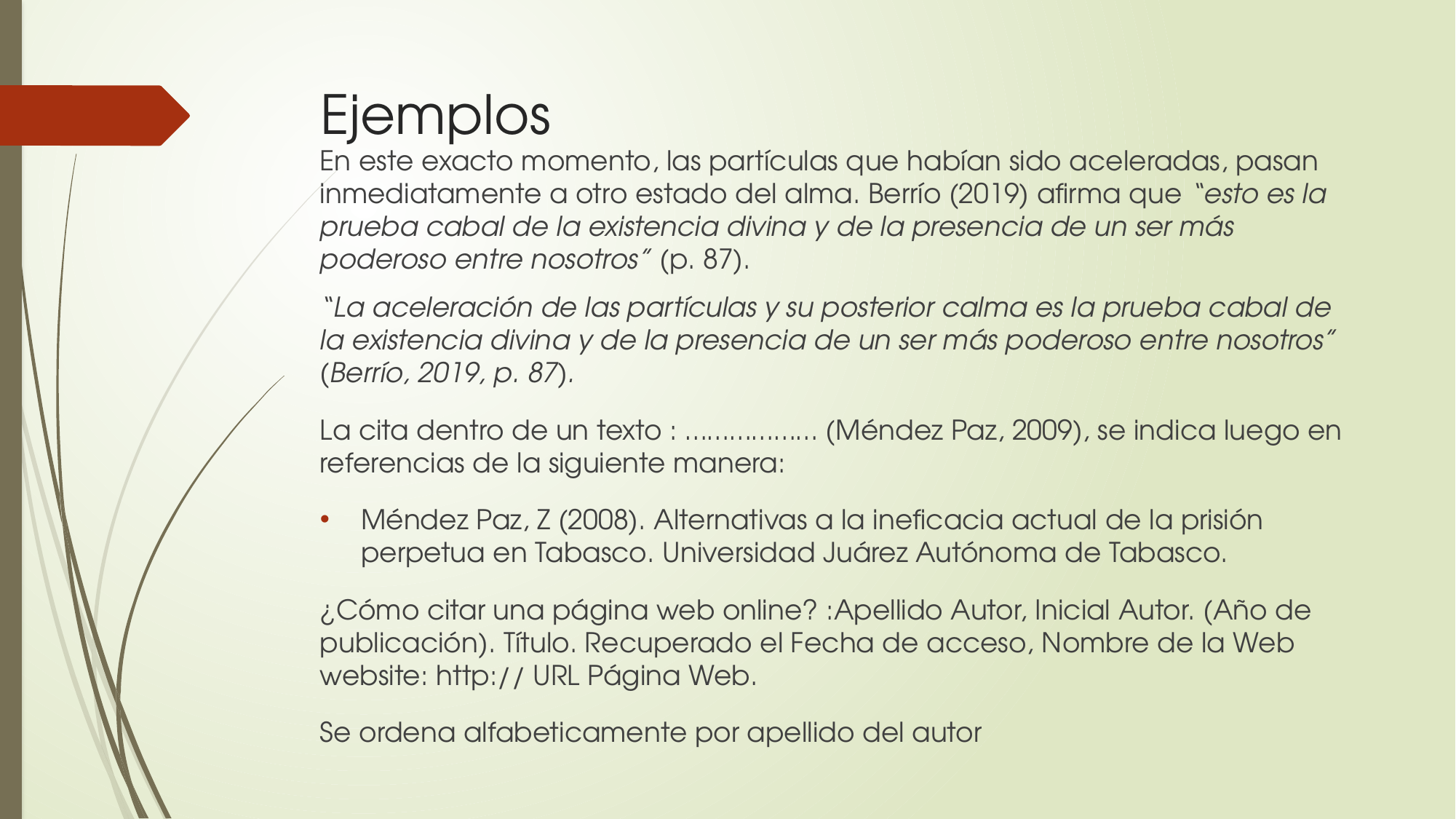

# Ejemplos
En este exacto momento, las partículas que habían sido aceleradas, pasan inmediatamente a otro estado del alma. Berrío (2019) afirma que “esto es la prueba cabal de la existencia divina y de la presencia de un ser más poderoso entre nosotros” (p. 87).
“La aceleración de las partículas y su posterior calma es la prueba cabal de la existencia divina y de la presencia de un ser más poderoso entre nosotros” (Berrío, 2019, p. 87).
La cita dentro de un texto : ……………… (Méndez Paz, 2009), se indica luego en referencias de la siguiente manera:
Méndez Paz, Z (2008). Alternativas a la ineficacia actual de la prisión perpetua en Tabasco. Universidad Juárez Autónoma de Tabasco.
¿Cómo citar una página web online? :Apellido Autor, Inicial Autor. (Año de publicación). Título. Recuperado el Fecha de acceso, Nombre de la Web website: http:// URL Página Web.
Se ordena alfabeticamente por apellido del autor